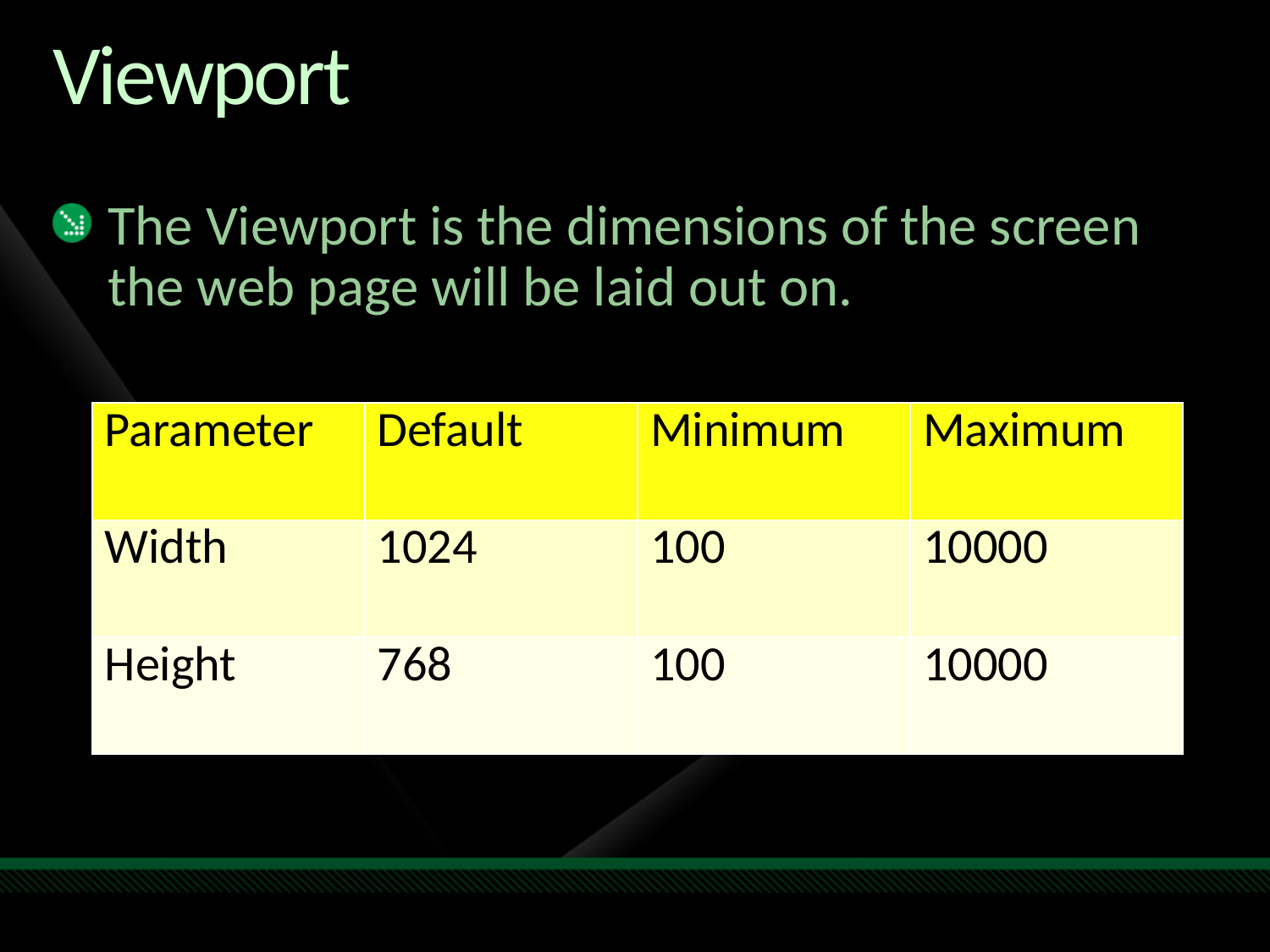

# Viewport
The Viewport is the dimensions of the screen the web page will be laid out on.
| Parameter | Default | Minimum | Maximum |
| --- | --- | --- | --- |
| Width | 1024 | 100 | 10000 |
| Height | 768 | 100 | 10000 |